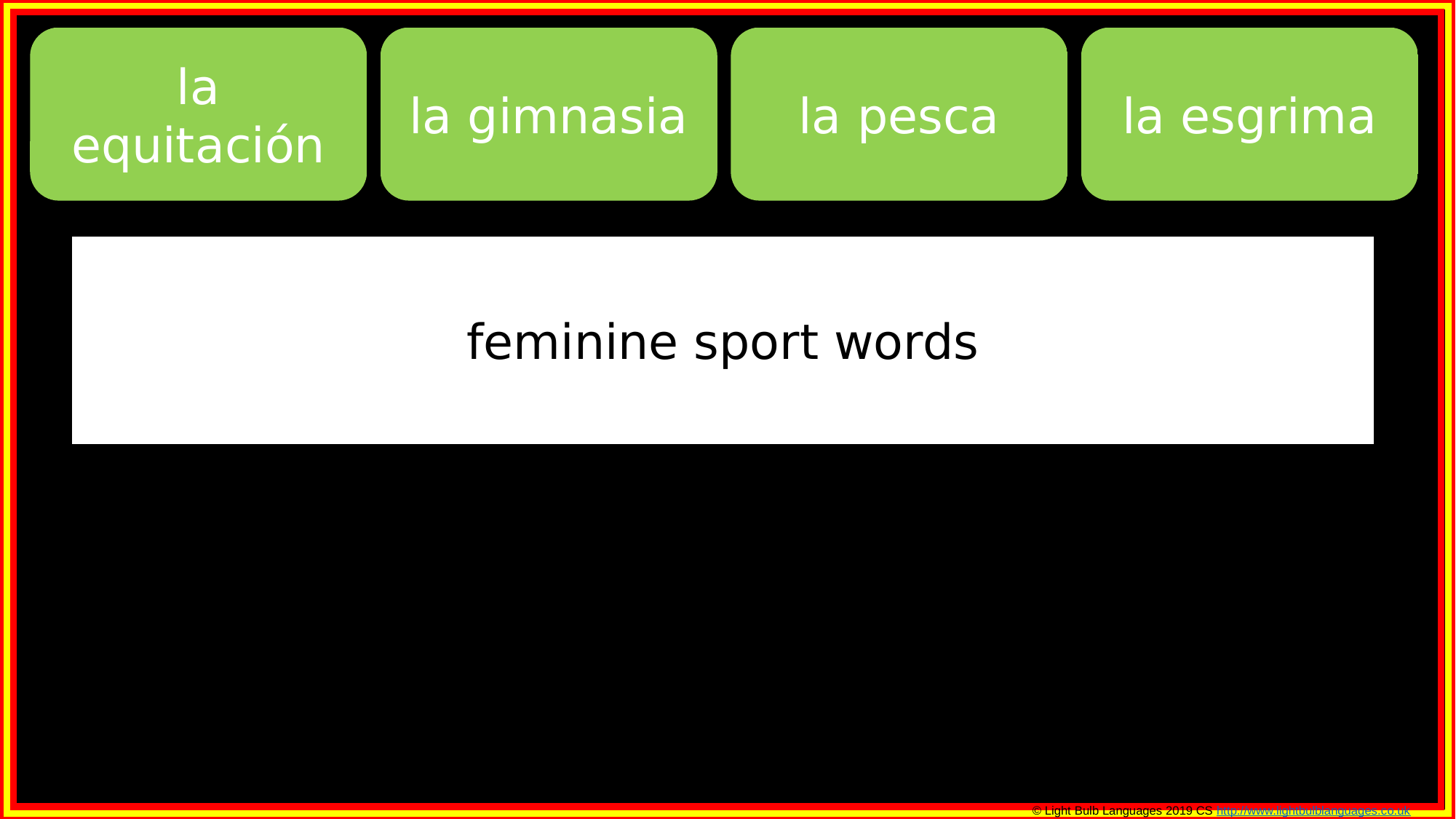

la equitación
la gimnasia
la pesca
la esgrima
feminine sport words
© Light Bulb Languages 2019 CS http://www.lightbulblanguages.co.uk